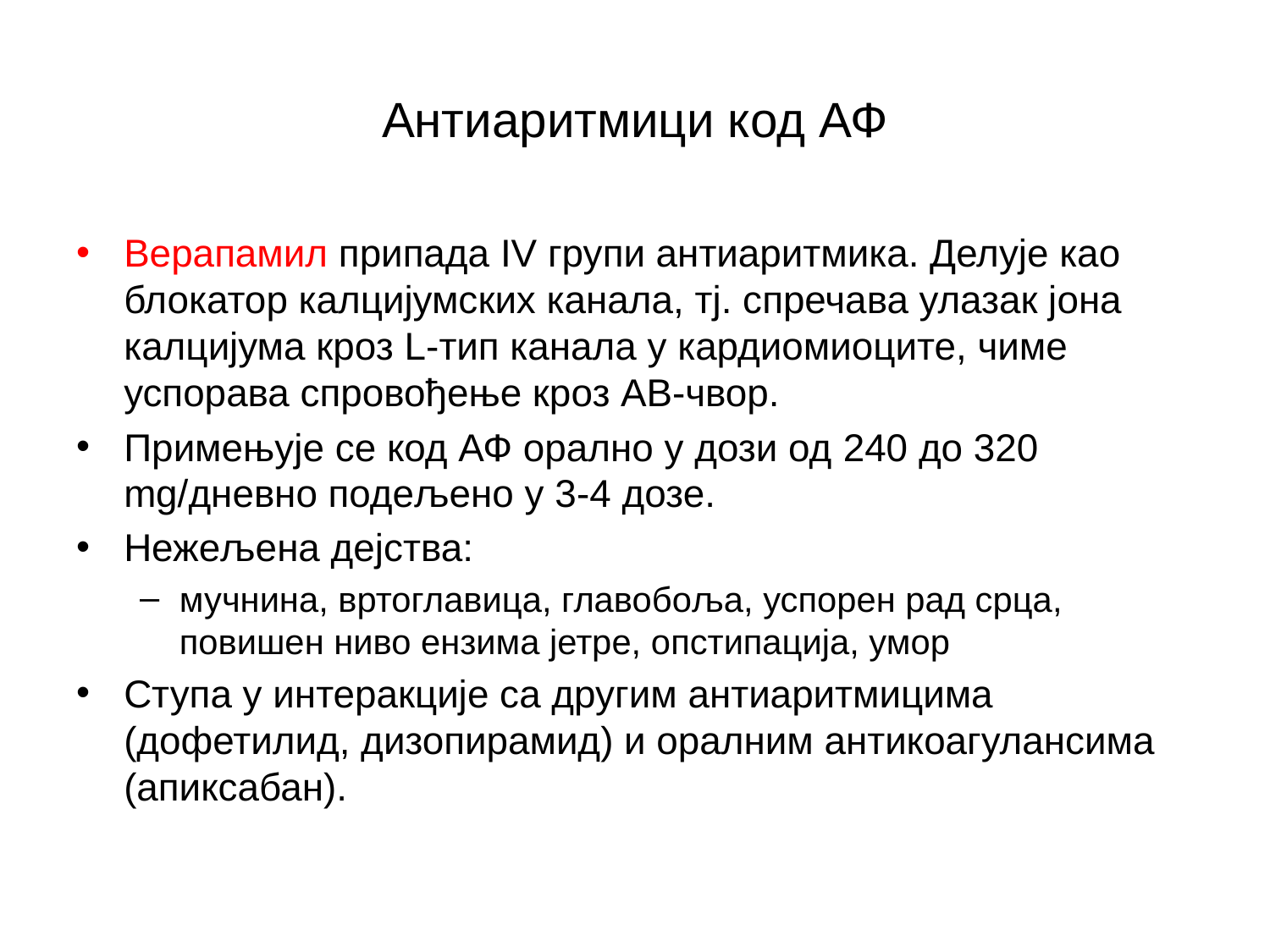

# Антиаритмици код АФ
Верапамил припада IV групи антиаритмика. Делује као блокатор калцијумских канала, тј. спречава улазак јона калцијума кроз L-тип канала у кардиомиоците, чиме успорава спровођење кроз АВ-чвор.
Примењује се код АФ орално у дози од 240 до 320 mg/дневно подељено у 3-4 дозе.
Нежељена дејства:
мучнина, вртоглавица, главобоља, успорен рад срца, повишен ниво ензима јетре, опстипација, умор
Ступа у интеракције са другим антиаритмицима (дофетилид, дизопирамид) и оралним антикоагулансима (апиксабан).